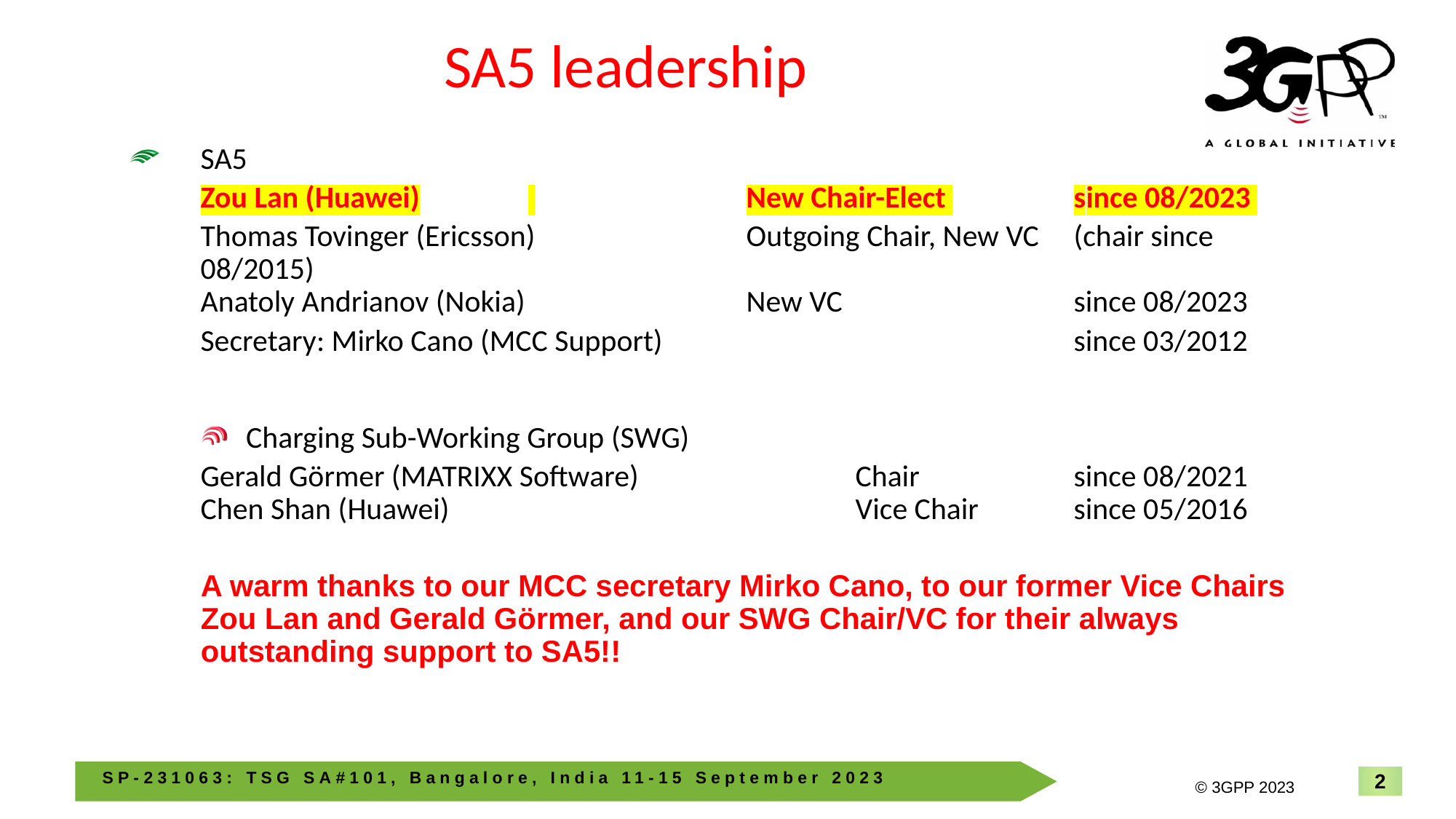

# SA5 leadership
SA5
	Zou Lan (Huawei)	 		New Chair-Elect 		since 08/2023
	Thomas Tovinger (Ericsson) 		Outgoing Chair, New VC 	(chair since 08/2015)
Anatoly Andrianov (Nokia) 		New VC 			since 08/2023
	Secretary: Mirko Cano (MCC Support)				since 03/2012

Charging Sub-Working Group (SWG)
	Gerald Görmer (MATRIXX Software) 		Chair 		since 08/2021
Chen Shan (Huawei)				Vice Chair	since 05/2016

A warm thanks to our MCC secretary Mirko Cano, to our former Vice Chairs Zou Lan and Gerald Görmer, and our SWG Chair/VC for their always outstanding support to SA5!!